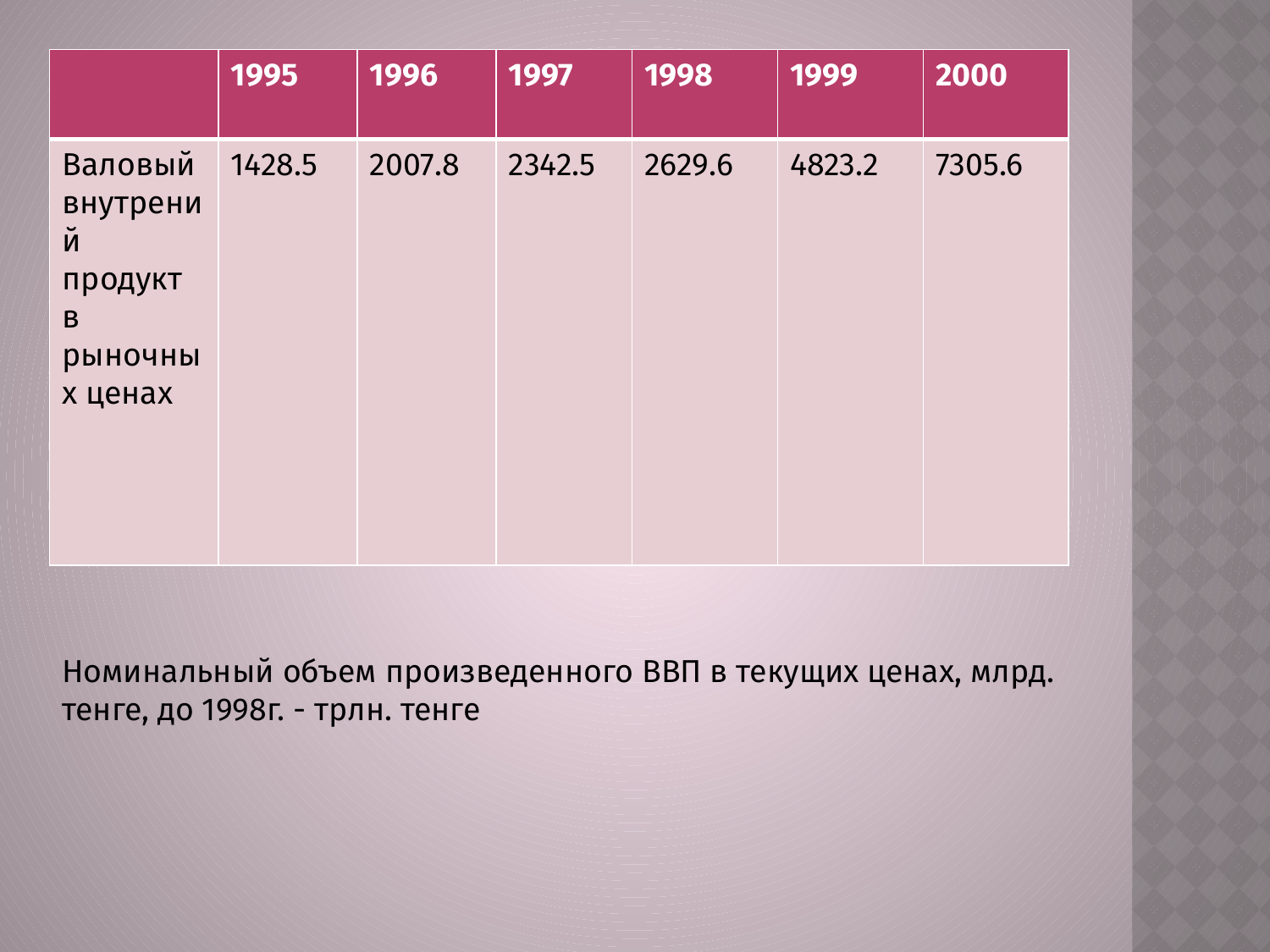

|  | 1995 | 1996 | 1997 | 1998 | 1999 | 2000 |
| --- | --- | --- | --- | --- | --- | --- |
| Валовый внутрений продукт в рыночных ценах | 1428.5 | 2007.8 | 2342.5 | 2629.6 | 4823.2 | 7305.6 |
Номинальный объем произведенного ВВП в текущих ценах, млрд. тенге, до 1998г. - трлн. тенге